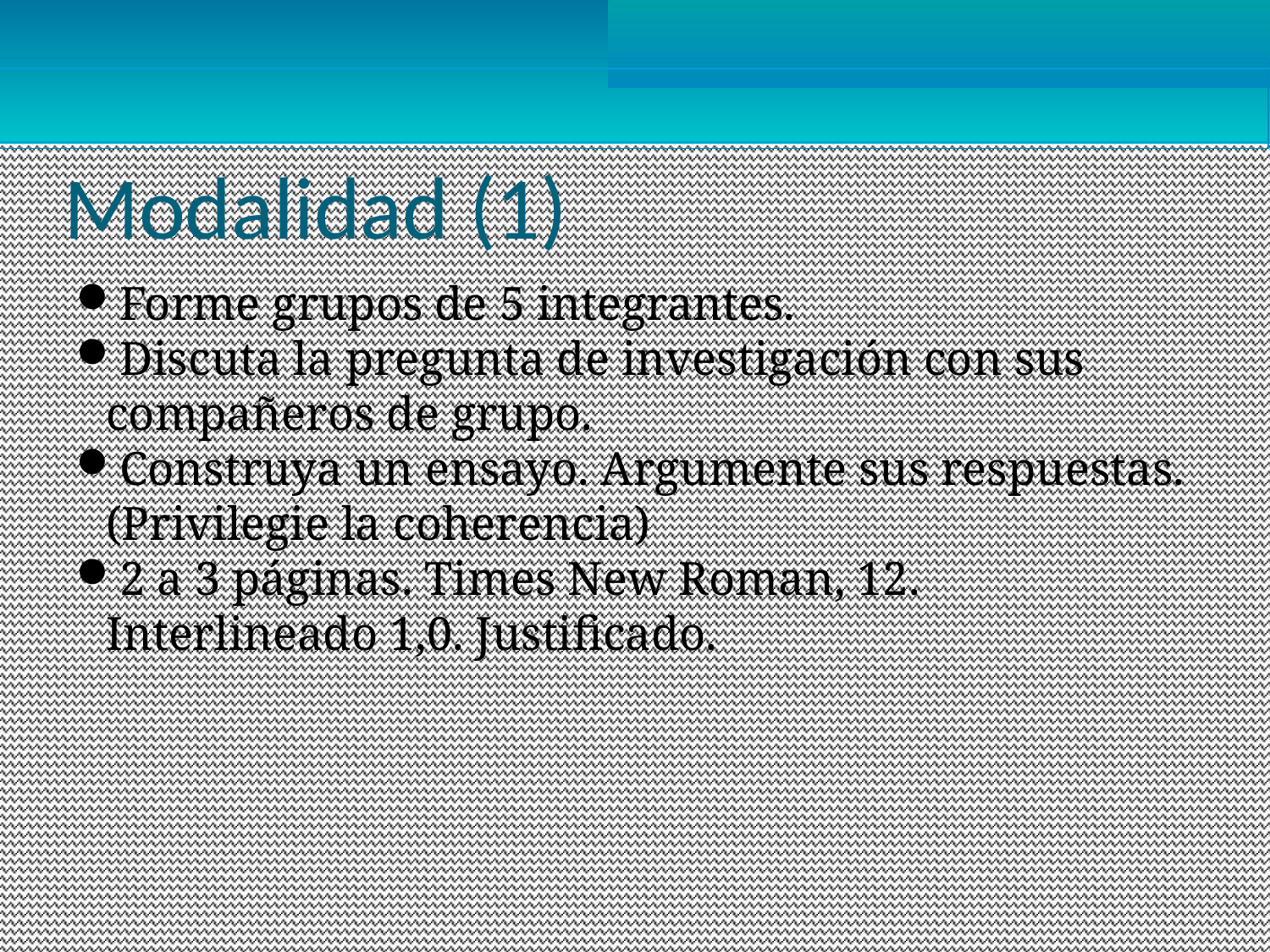

Modalidad (1)
Forme grupos de 5 integrantes.
Discuta la pregunta de investigación con sus compañeros de grupo.
Construya un ensayo. Argumente sus respuestas. (Privilegie la coherencia)
2 a 3 páginas. Times New Roman, 12. Interlineado 1,0. Justificado.